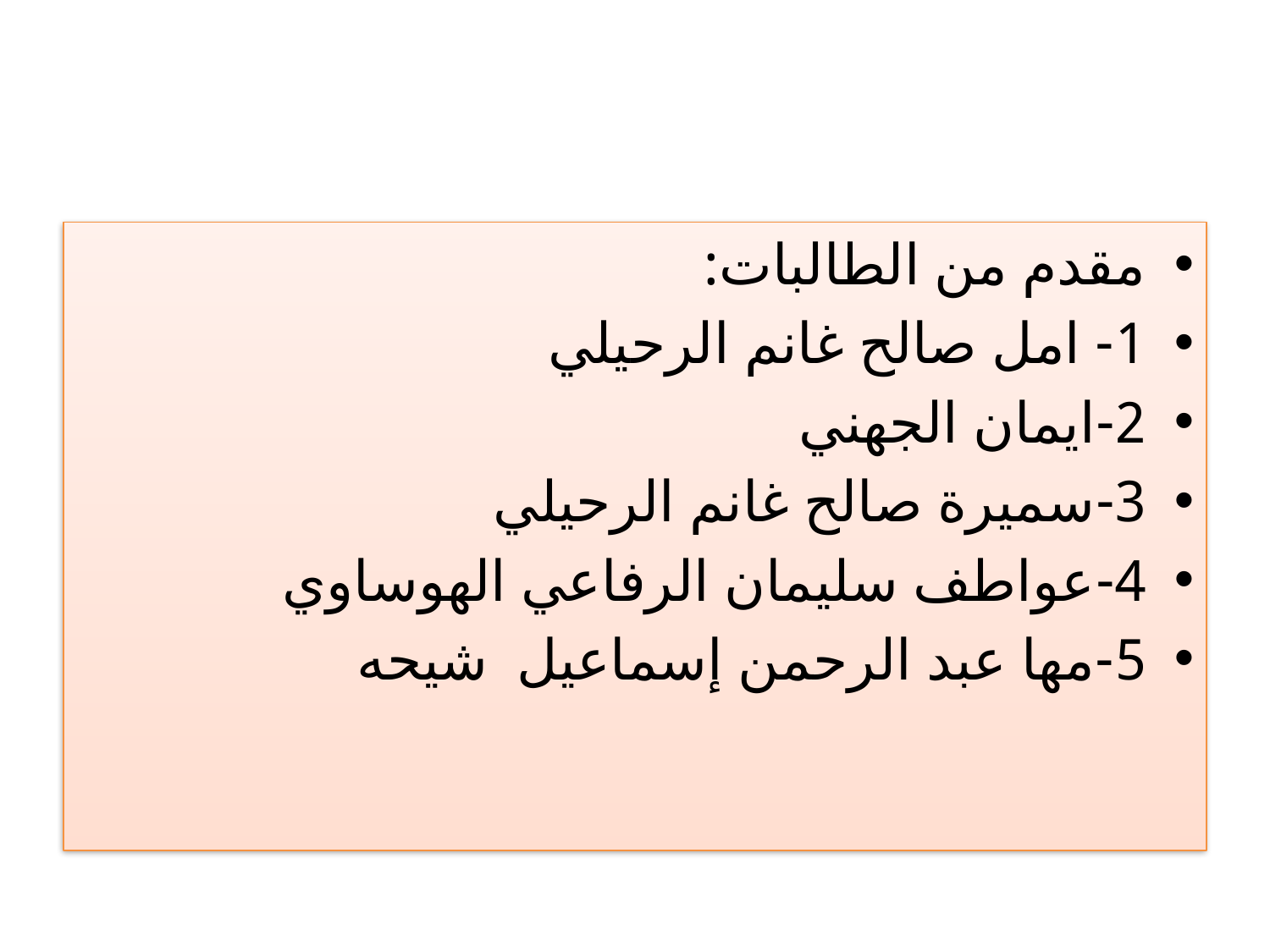

مقدم من الطالبات:
1- امل صالح غانم الرحيلي
2-ايمان الجهني
3-سميرة صالح غانم الرحيلي
4-عواطف سليمان الرفاعي الهوساوي
5-مها عبد الرحمن إسماعيل  شيحه